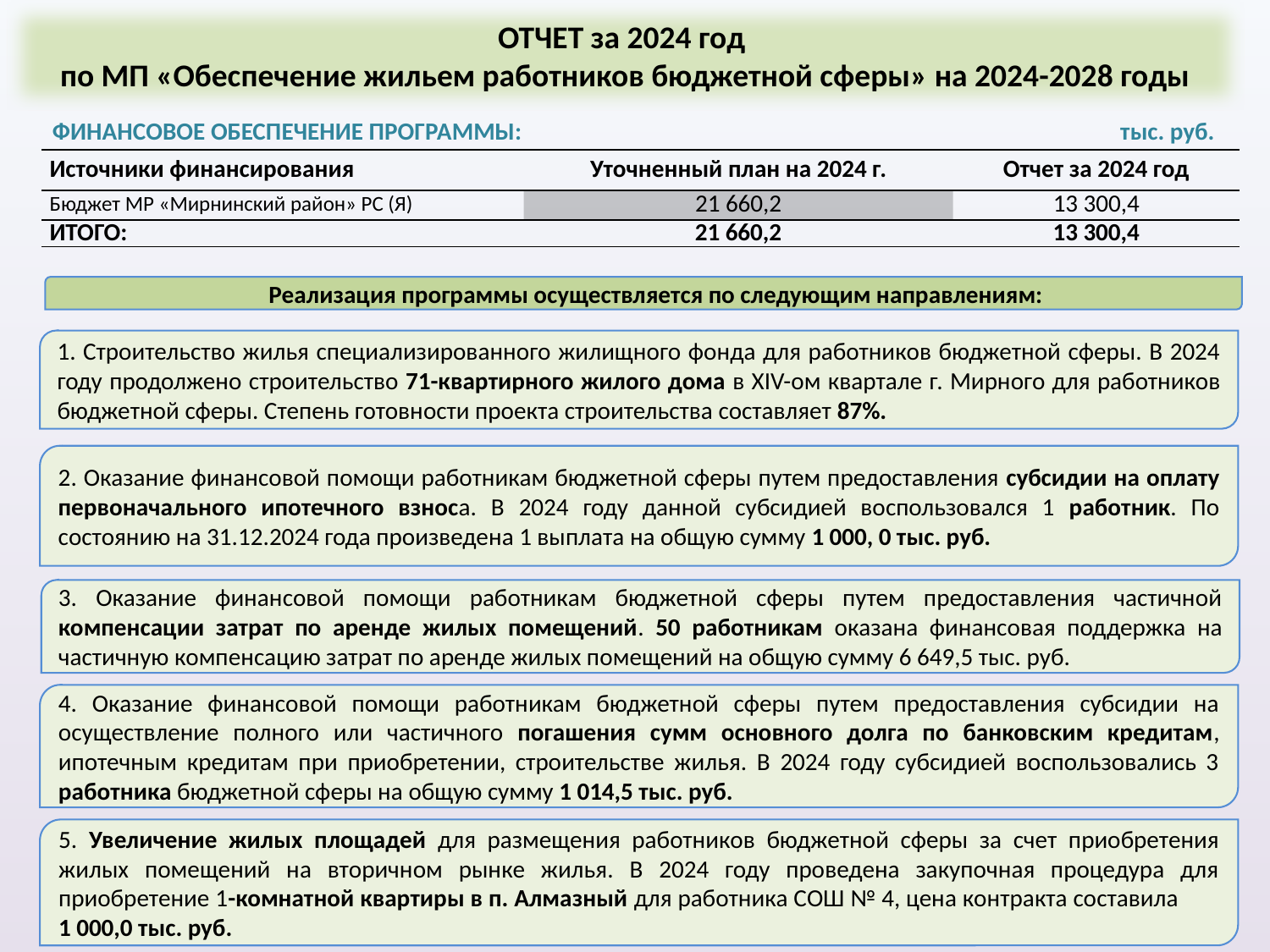

ОТЧЕТ за 2024 год
по МП «Обеспечение жильем работников бюджетной сферы» на 2024-2028 годы
ФИНАНСОВОЕ ОБЕСПЕЧЕНИЕ ПРОГРАММЫ:                                                                                                             тыс. руб.
| Источники финансирования | Уточненный план на 2024 г. | Отчет за 2024 год |
| --- | --- | --- |
| Бюджет МР «Мирнинский район» РС (Я) | 21 660,2 | 13 300,4 |
| ИТОГО: | 21 660,2 | 13 300,4 |
Реализация программы осуществляется по следующим направлениям:
1. Строительство жилья специализированного жилищного фонда для работников бюджетной сферы. В 2024 году продолжено строительство 71-квартирного жилого дома в XIV-ом квартале г. Мирного для работников бюджетной сферы. Степень готовности проекта строительства составляет 87%.
2. Оказание финансовой помощи работникам бюджетной сферы путем предоставления субсидии на оплату первоначального ипотечного взноса. В 2024 году данной субсидией воспользовался 1 работник. По состоянию на 31.12.2024 года произведена 1 выплата на общую сумму 1 000, 0 тыс. руб.
3. Оказание финансовой помощи работникам бюджетной сферы путем предоставления частичной компенсации затрат по аренде жилых помещений. 50 работникам оказана финансовая поддержка на частичную компенсацию затрат по аренде жилых помещений на общую сумму 6 649,5 тыс. руб.
4. Оказание финансовой помощи работникам бюджетной сферы путем предоставления субсидии на осуществление полного или частичного погашения сумм основного долга по банковским кредитам, ипотечным кредитам при приобретении, строительстве жилья. В 2024 году субсидией воспользовались 3 работника бюджетной сферы на общую сумму 1 014,5 тыс. руб.
5. Увеличение жилых площадей для размещения работников бюджетной сферы за счет приобретения жилых помещений на вторичном рынке жилья. В 2024 году проведена закупочная процедура для приобретение 1-комнатной квартиры в п. Алмазный для работника СОШ № 4, цена контракта составила        1 000,0 тыс. руб.